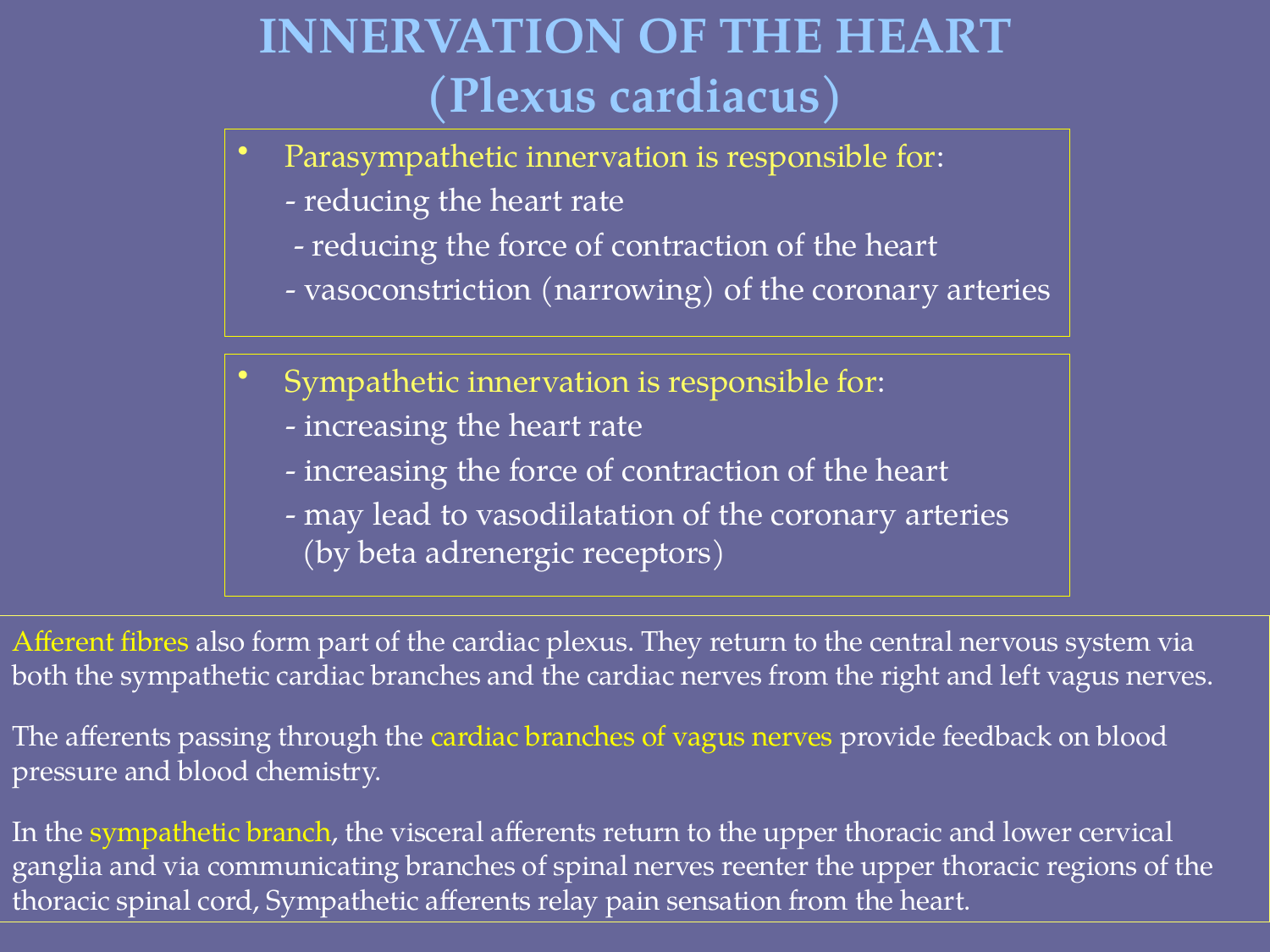

INNERVATION OF THE HEART
(Plexus cardiacus)
Parasympathetic innervation is responsible for:
      - reducing the heart rate
       - reducing the force of contraction of the heart
      - vasoconstriction (narrowing) of the coronary arteries

Sympathetic innervation is responsible for:
      - increasing the heart rate
      - increasing the force of contraction of the heart
      - may lead to vasodilatation of the coronary arteries
        (by beta adrenergic receptors)

Afferent fibres also form part of the cardiac plexus. They return to the central nervous system via both the sympathetic cardiac branches and the cardiac nerves from the right and left vagus nerves.
The afferents passing through the cardiac branches of vagus nerves provide feedback on blood pressure and blood chemistry.
In the sympathetic branch, the visceral afferents return to the upper thoracic and lower cervical ganglia and via communicating branches of spinal nerves reenter the upper thoracic regions of the thoracic spinal cord, Sympathetic afferents relay pain sensation from the heart.